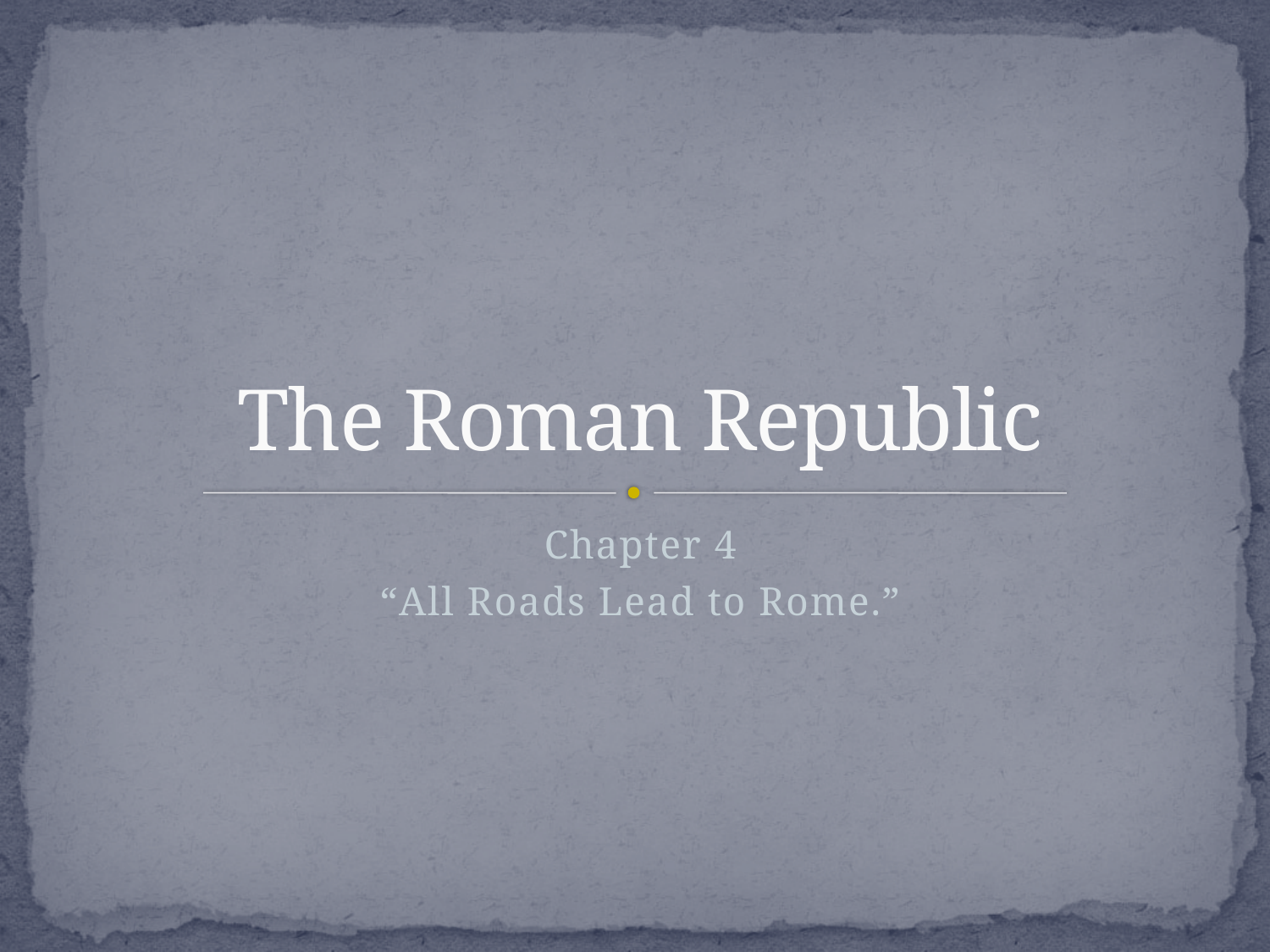

# The Roman Republic
Chapter 4
“All Roads Lead to Rome.”